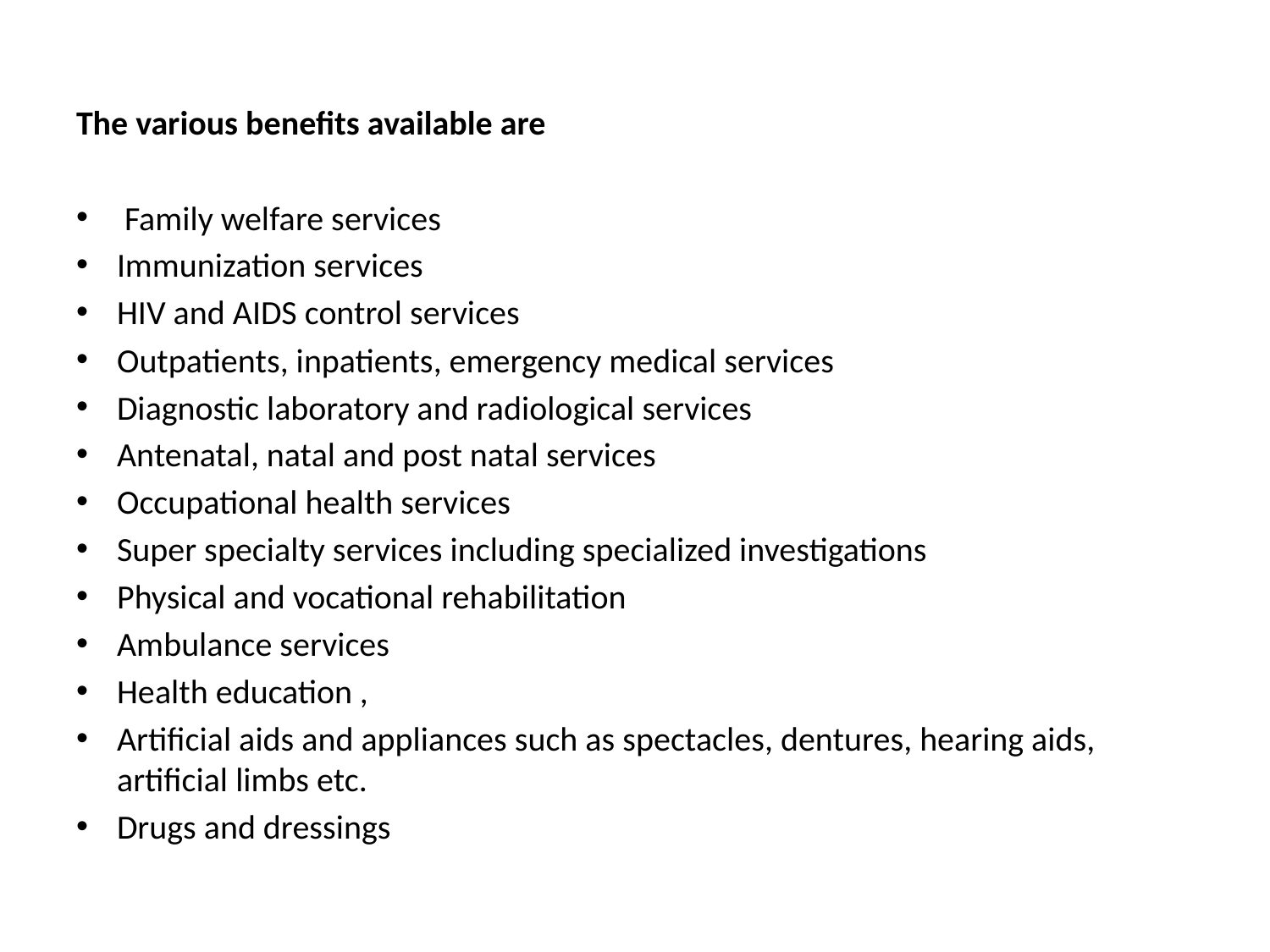

#
The various benefits available are

 Family welfare services
Immunization services
HIV and AIDS control services
Outpatients, inpatients, emergency medical services
Diagnostic laboratory and radiological services
Antenatal, natal and post natal services
Occupational health services
Super specialty services including specialized investigations
Physical and vocational rehabilitation
Ambulance services
Health education ,
Artificial aids and appliances such as spectacles, dentures, hearing aids, artificial limbs etc.
Drugs and dressings